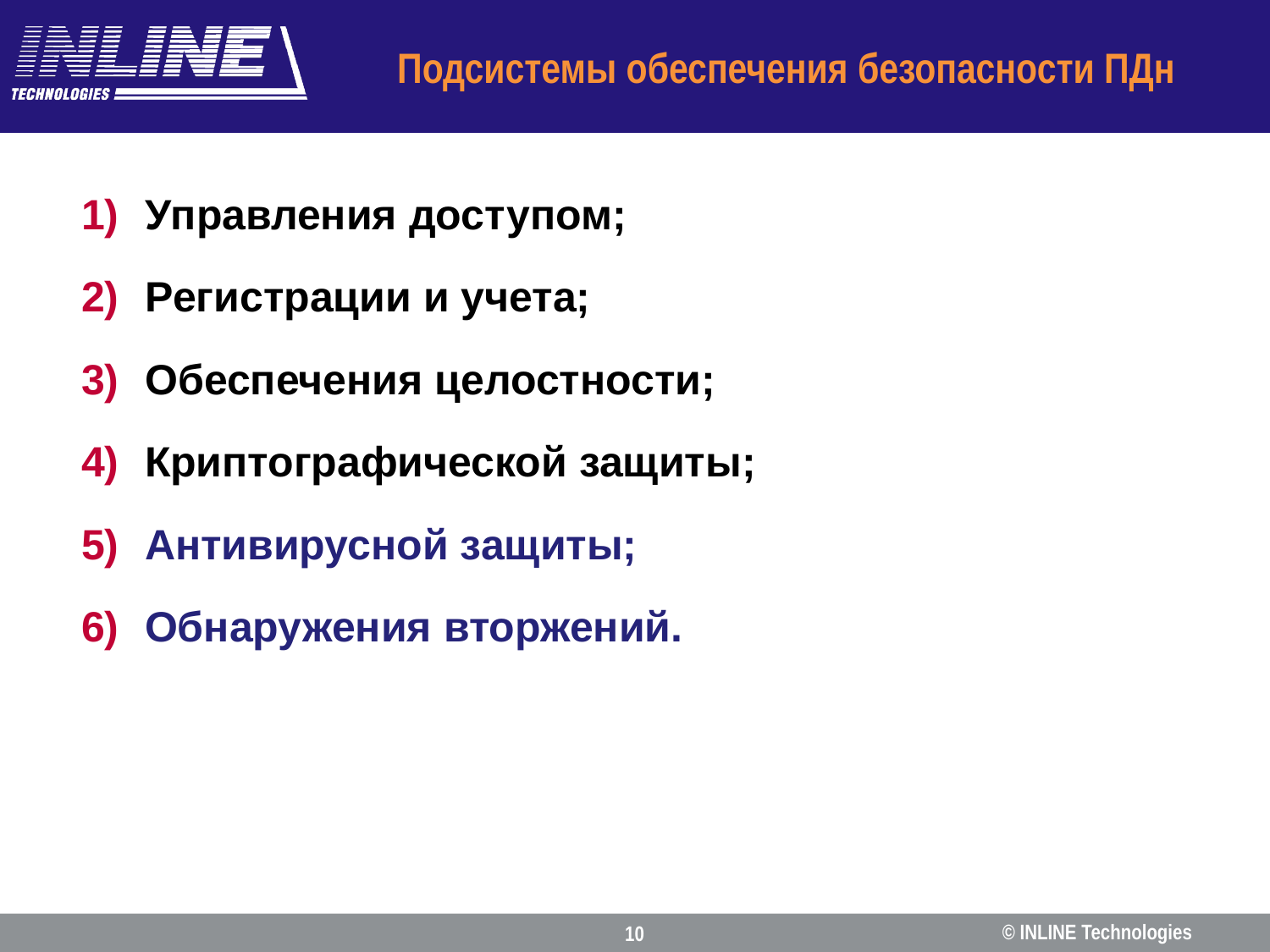

# Подсистемы обеспечения безопасности ПДн
Управления доступом;
Регистрации и учета;
Обеспечения целостности;
Криптографической защиты;
Антивирусной защиты;
Обнаружения вторжений.
© INLINE Technologies
10